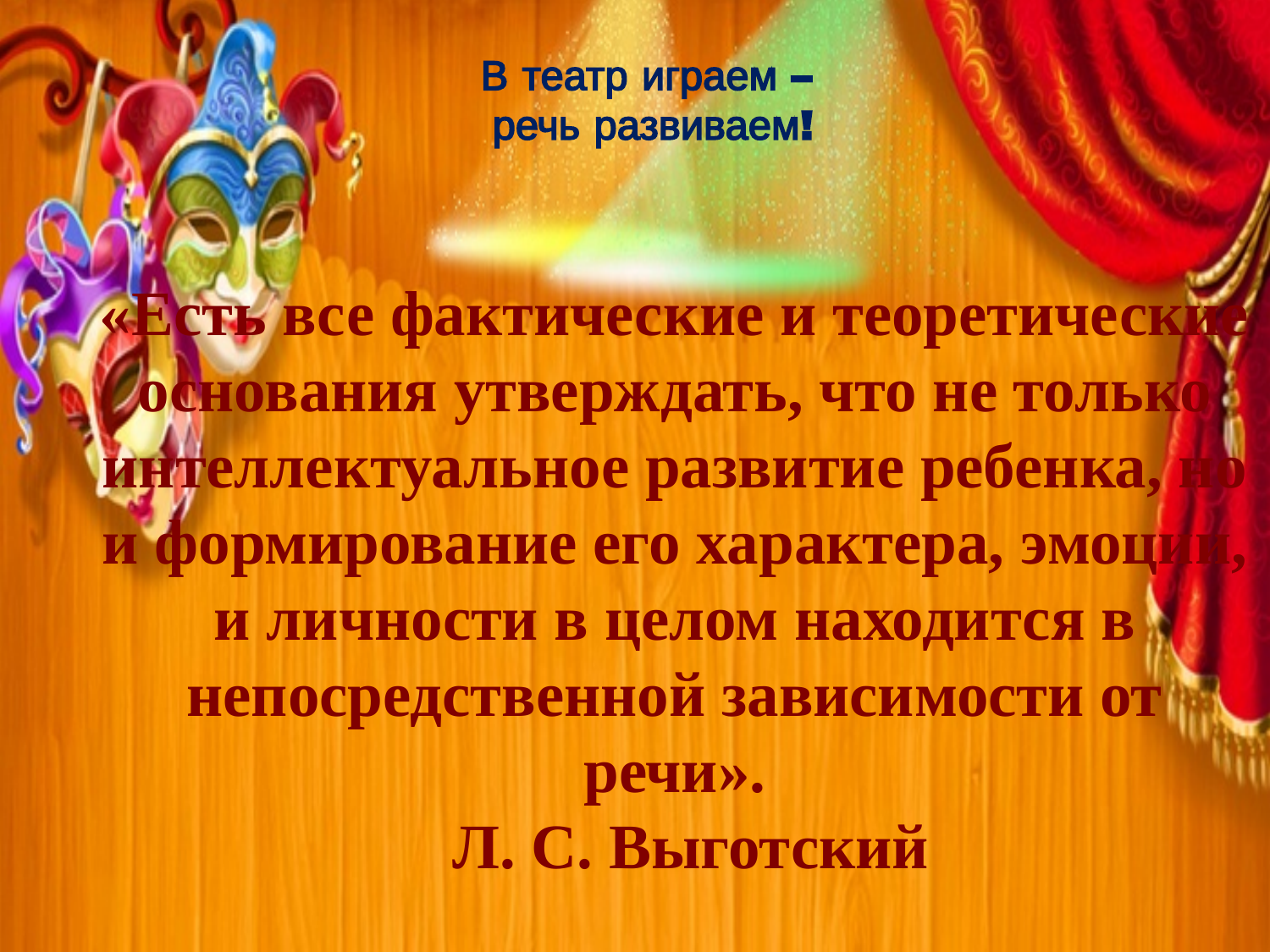

# В театр играем – речь развиваем!
«Есть все фактические и теоретические основания утверждать, что не только интеллектуальное развитие ребенка, но и формирование его характера, эмоции, и личности в целом находится в непосредственной зависимости от речи».
  Л. С. Выготский